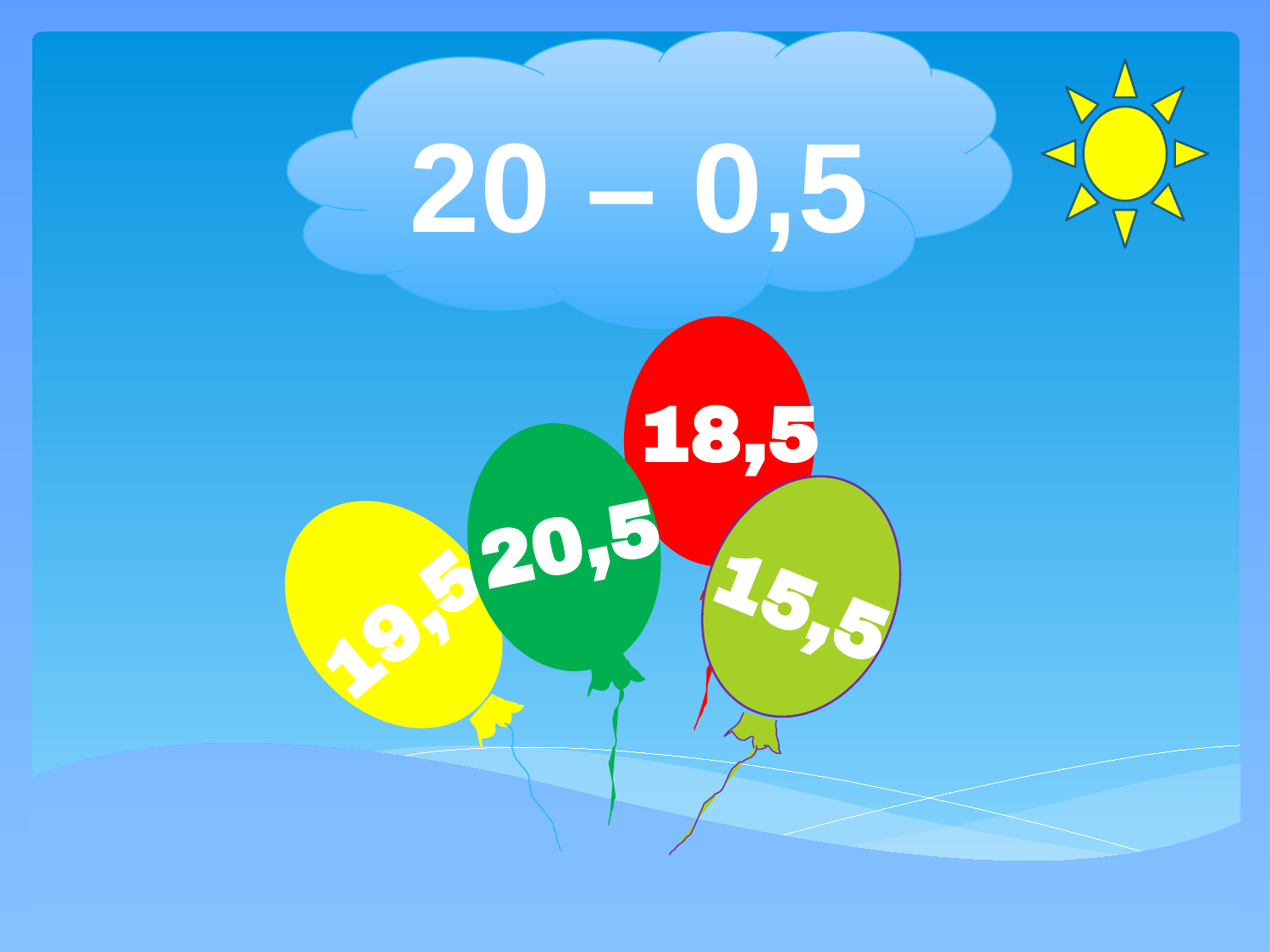

20 – 0,5

#

18,5

20,5

15,5

19,5